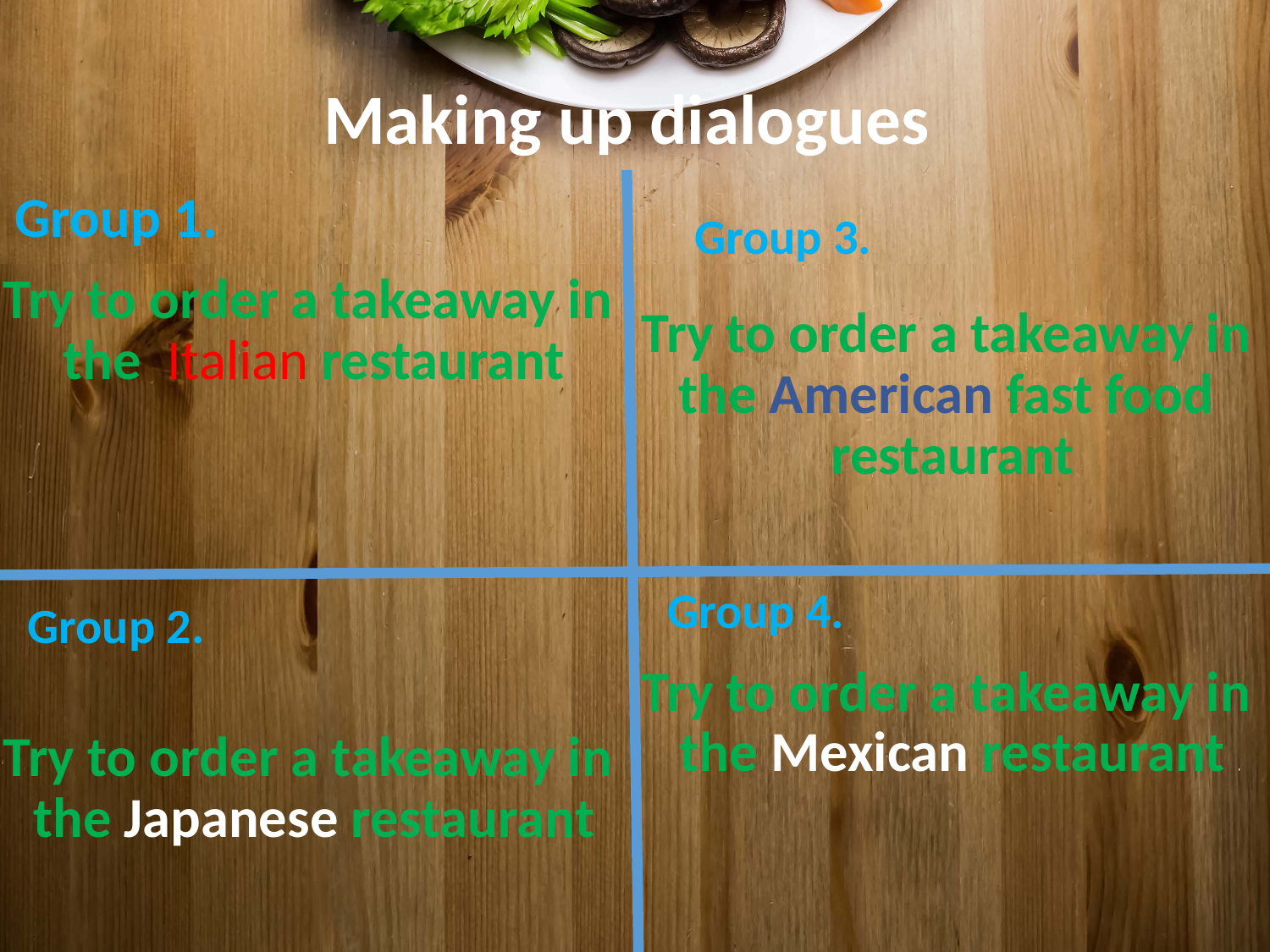

Making up dialogues
Group 1.
Group 3.
Try to order a takeaway in
the  Italian restaurant
Try to order a takeaway in
the American fast food
restaurant
Group 4.
Group 2.
Try to order a takeaway in
the Mexican restaurant
Try to order a takeaway in
the Japanese restaurant